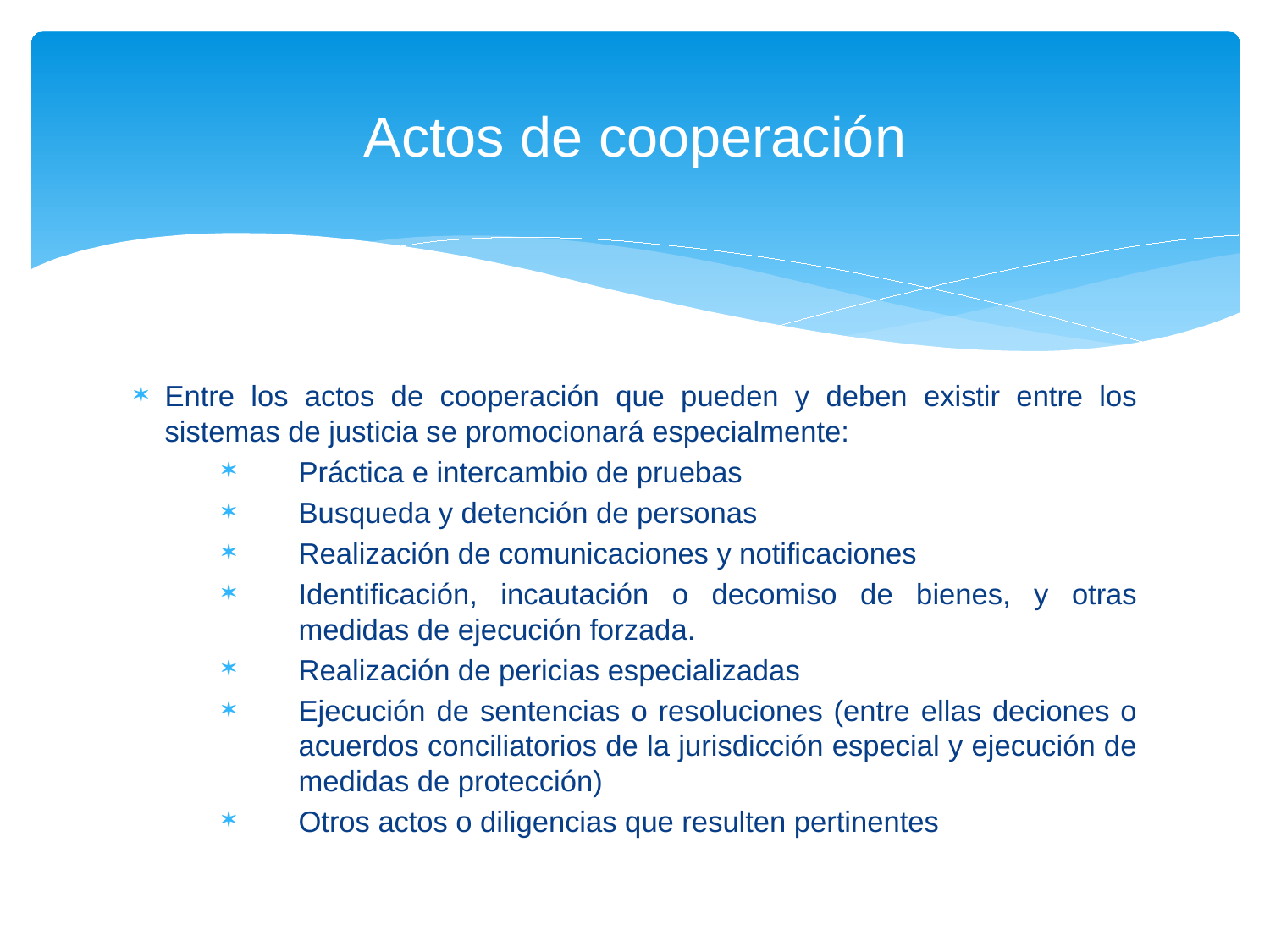

# Actos de cooperación
Entre los actos de cooperación que pueden y deben existir entre los sistemas de justicia se promocionará especialmente:
Práctica e intercambio de pruebas
Busqueda y detención de personas
Realización de comunicaciones y notificaciones
Identificación, incautación o decomiso de bienes, y otras medidas de ejecución forzada.
Realización de pericias especializadas
Ejecución de sentencias o resoluciones (entre ellas deciones o acuerdos conciliatorios de la jurisdicción especial y ejecución de medidas de protección)
Otros actos o diligencias que resulten pertinentes